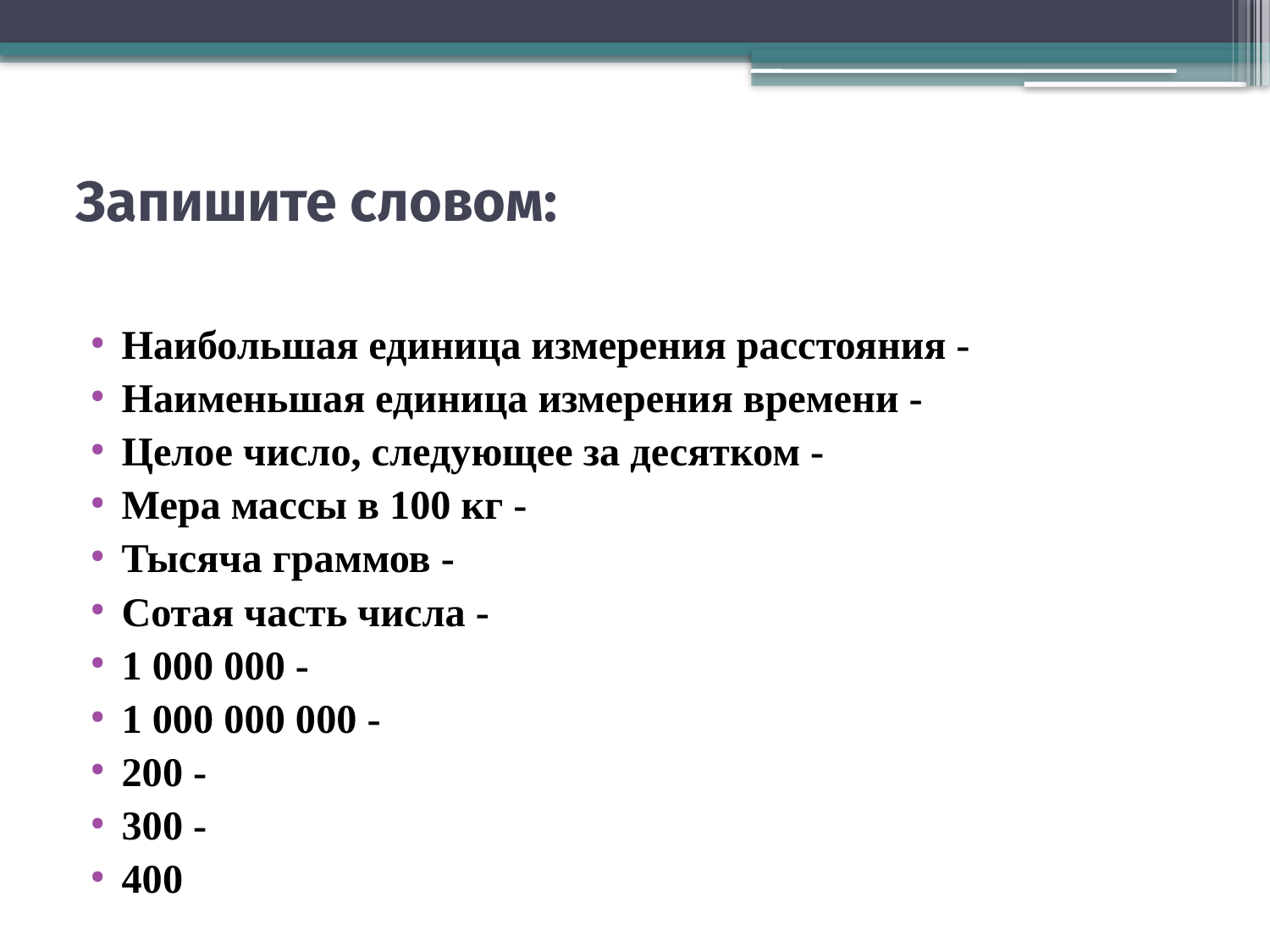

# Запишите словом:
Наибольшая единица измерения расстояния -
Наименьшая единица измерения времени -
Целое число, следующее за десятком -
Мера массы в 100 кг -
Тысяча граммов -
Сотая часть числа -
1 000 000 -
1 000 000 000 -
200 -
300 -
400